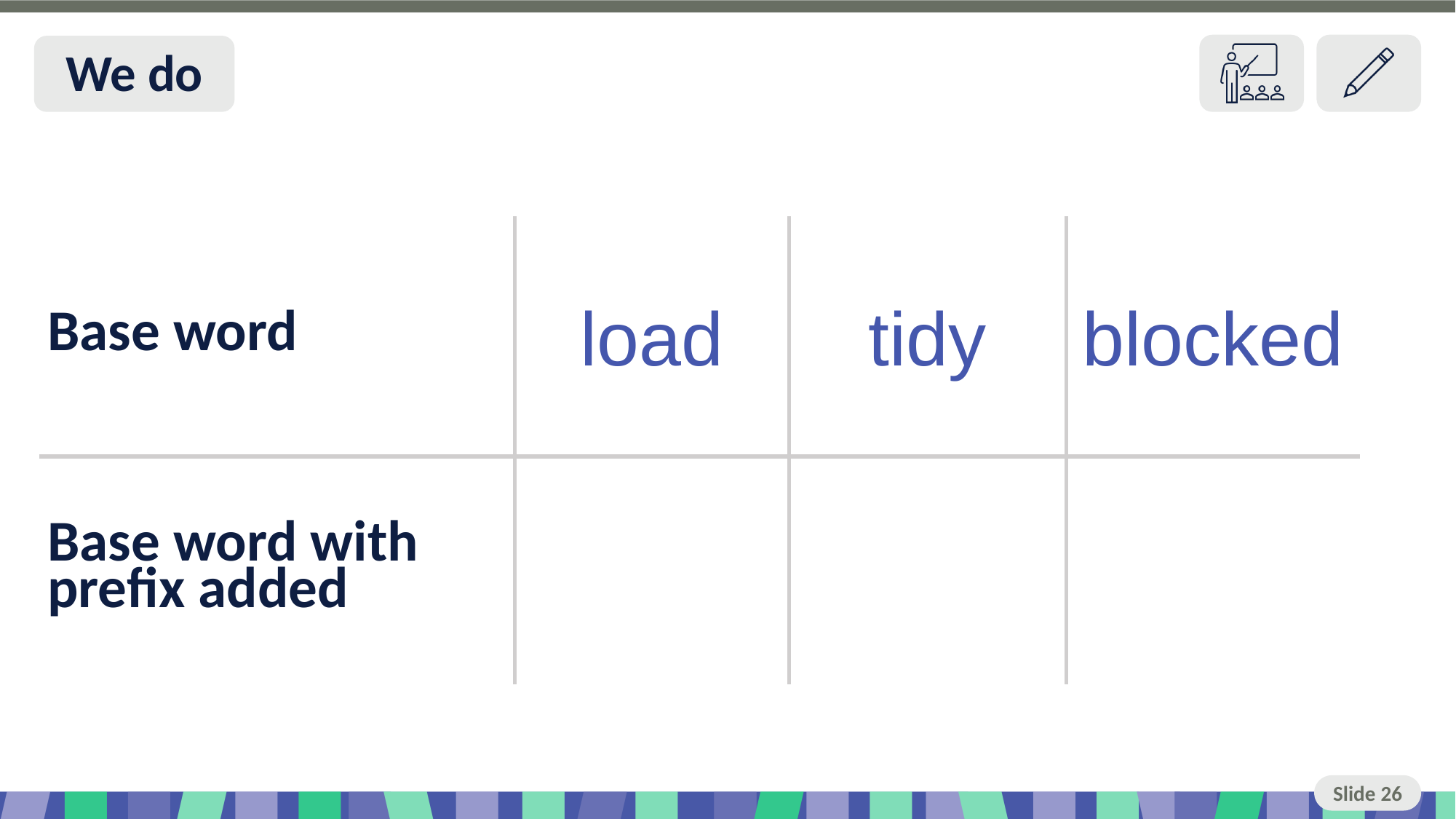

Slide 26 We do
| Base word | load | tidy | blocked |
| --- | --- | --- | --- |
| Base word with prefix added |  |  |  |